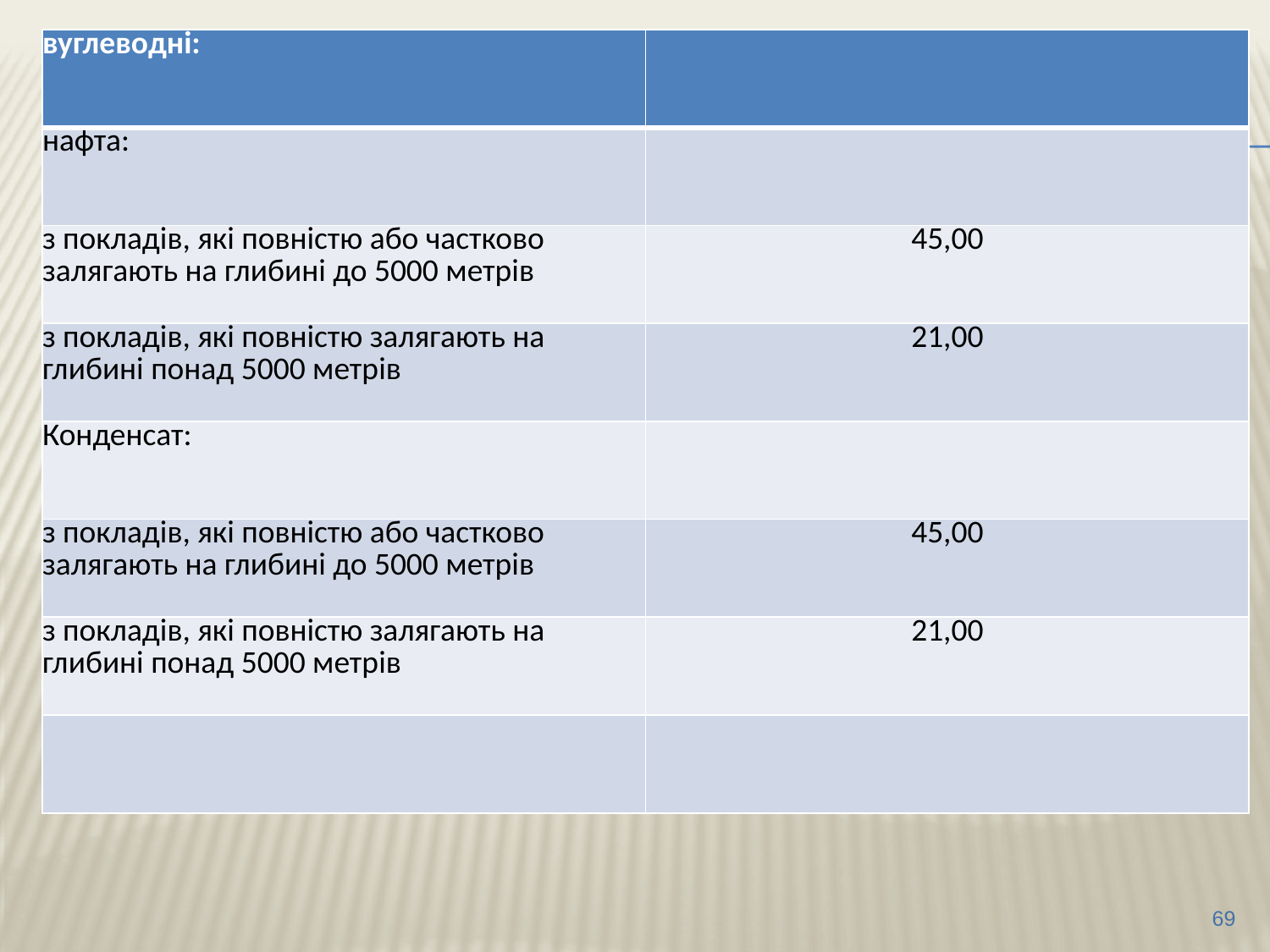

| вуглеводні: |  |
| --- | --- |
| нафта: |  |
| з покладів, які повністю або частково залягають на глибині до 5000 метрів | 45,00 |
| з покладів, які повністю залягають на глибині понад 5000 метрів | 21,00 |
| Конденсат: |  |
| з покладів, які повністю або частково залягають на глибині до 5000 метрів | 45,00 |
| з покладів, які повністю залягають на глибині понад 5000 метрів | 21,00 |
|  |  |
69